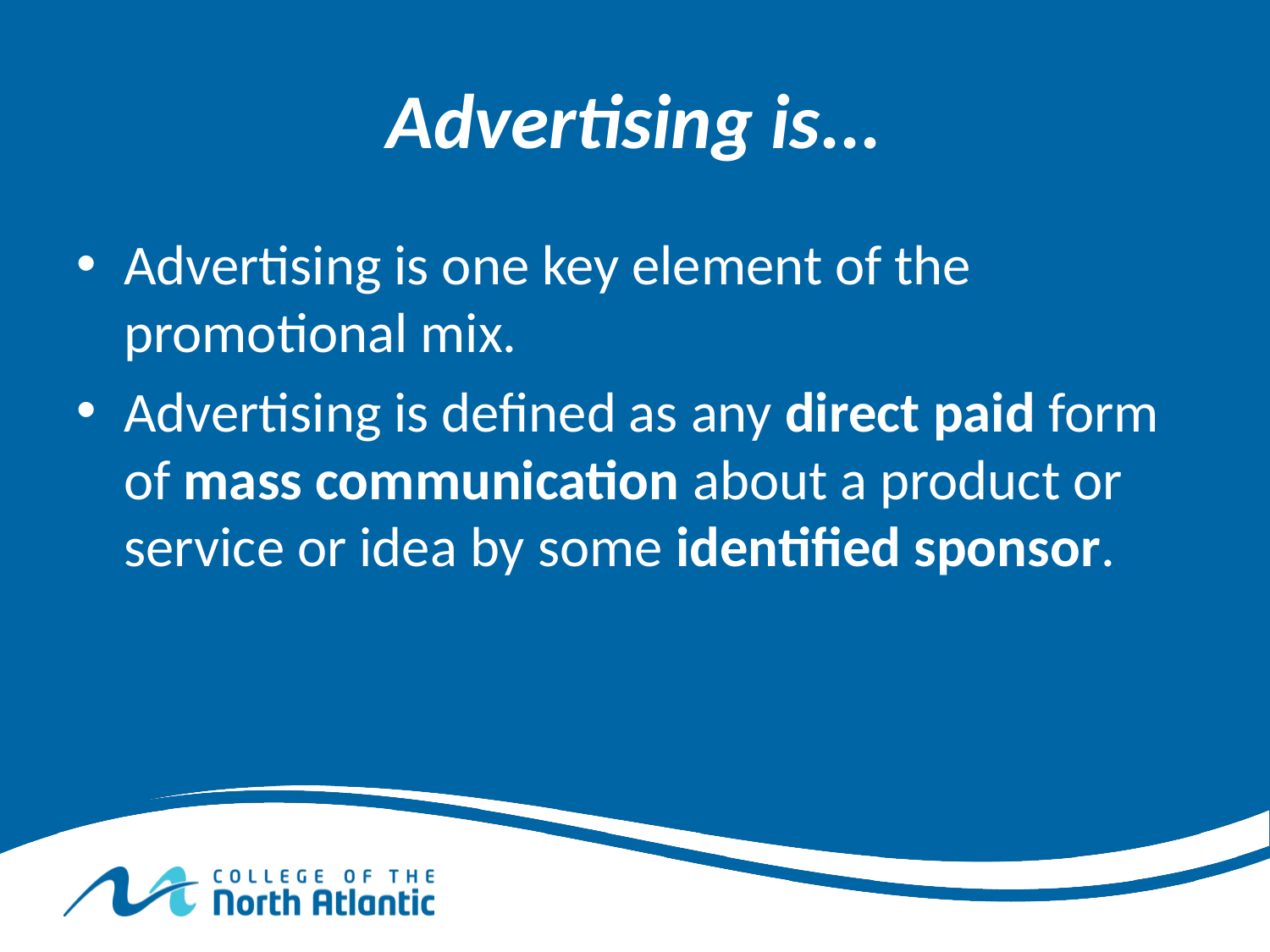

# Advertising is...
Advertising is one key element of the promotional mix.
Advertising is defined as any direct paid form of mass communication about a product or service or idea by some identified sponsor.